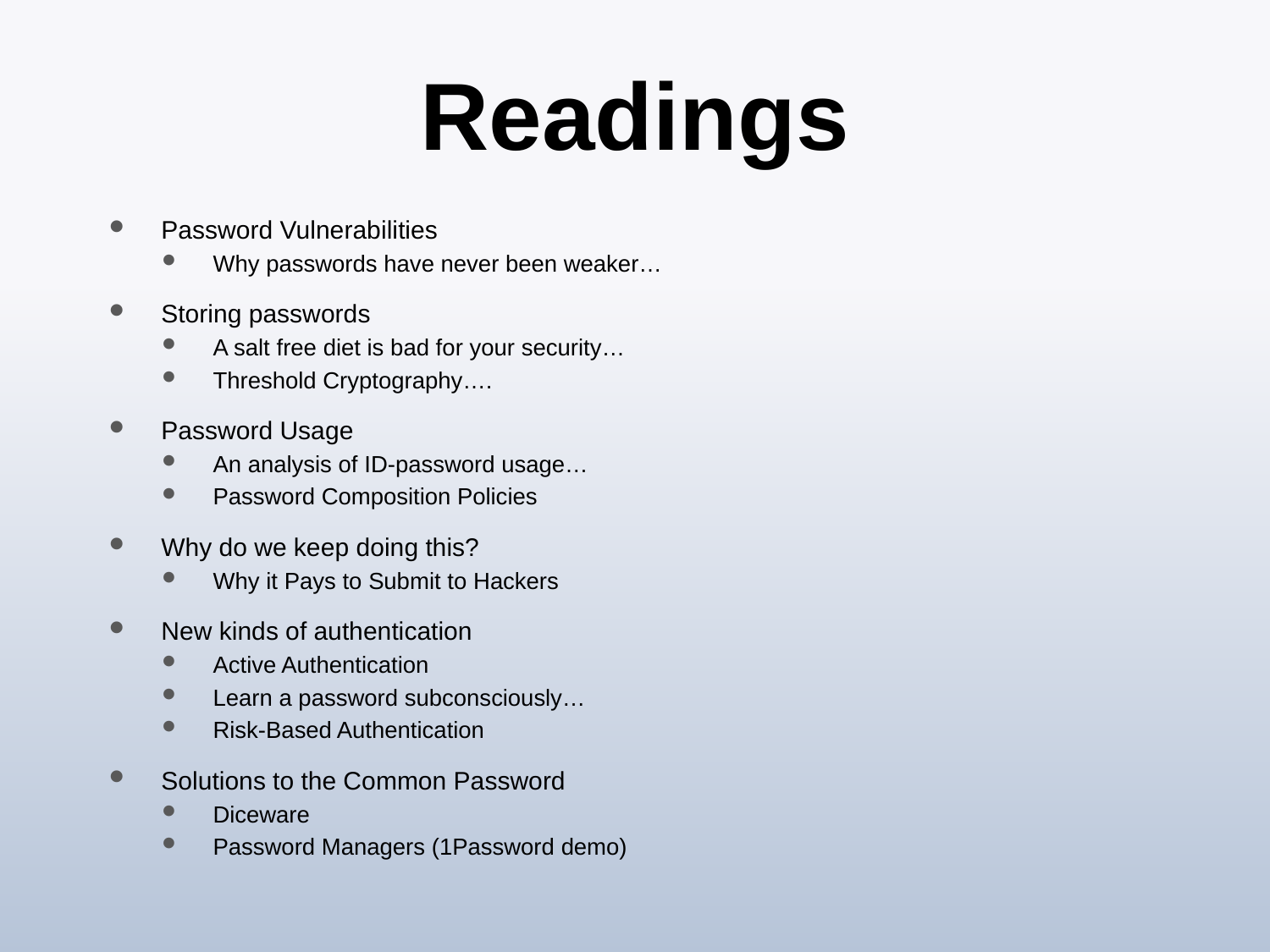

# Readings
Password Vulnerabilities
Why passwords have never been weaker…
Storing passwords
A salt free diet is bad for your security…
Threshold Cryptography….
Password Usage
An analysis of ID-password usage…
Password Composition Policies
Why do we keep doing this?
Why it Pays to Submit to Hackers
New kinds of authentication
Active Authentication
Learn a password subconsciously…
Risk-Based Authentication
Solutions to the Common Password
Diceware
Password Managers (1Password demo)